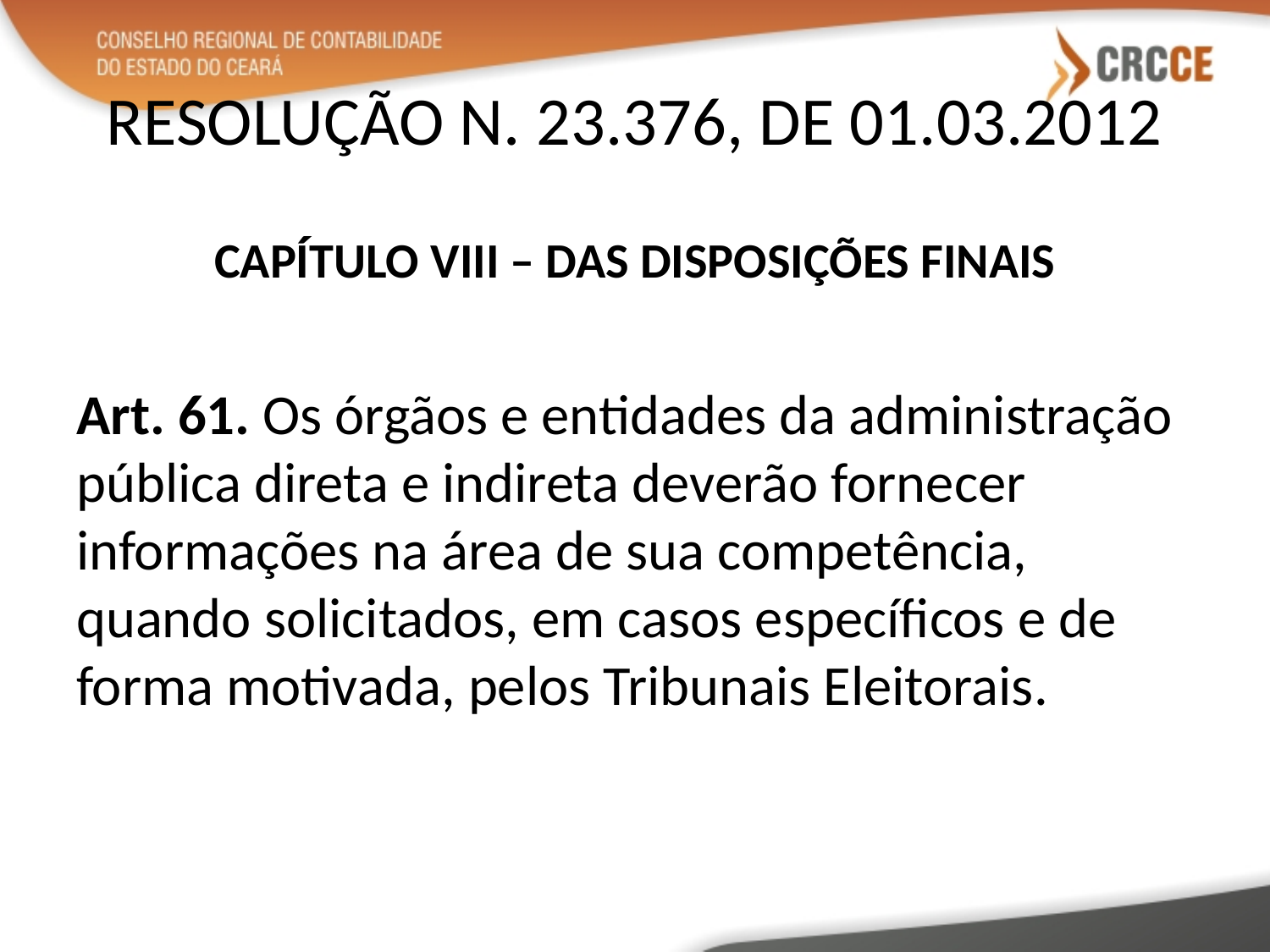

# RESOLUÇÃO N. 23.376, DE 01.03.2012
CAPÍTULO VIII – DAS DISPOSIÇÕES FINAIS

Art. 61. Os órgãos e entidades da administração pública direta e indireta deverão fornecer informações na área de sua competência, quando solicitados, em casos específicos e de forma motivada, pelos Tribunais Eleitorais.